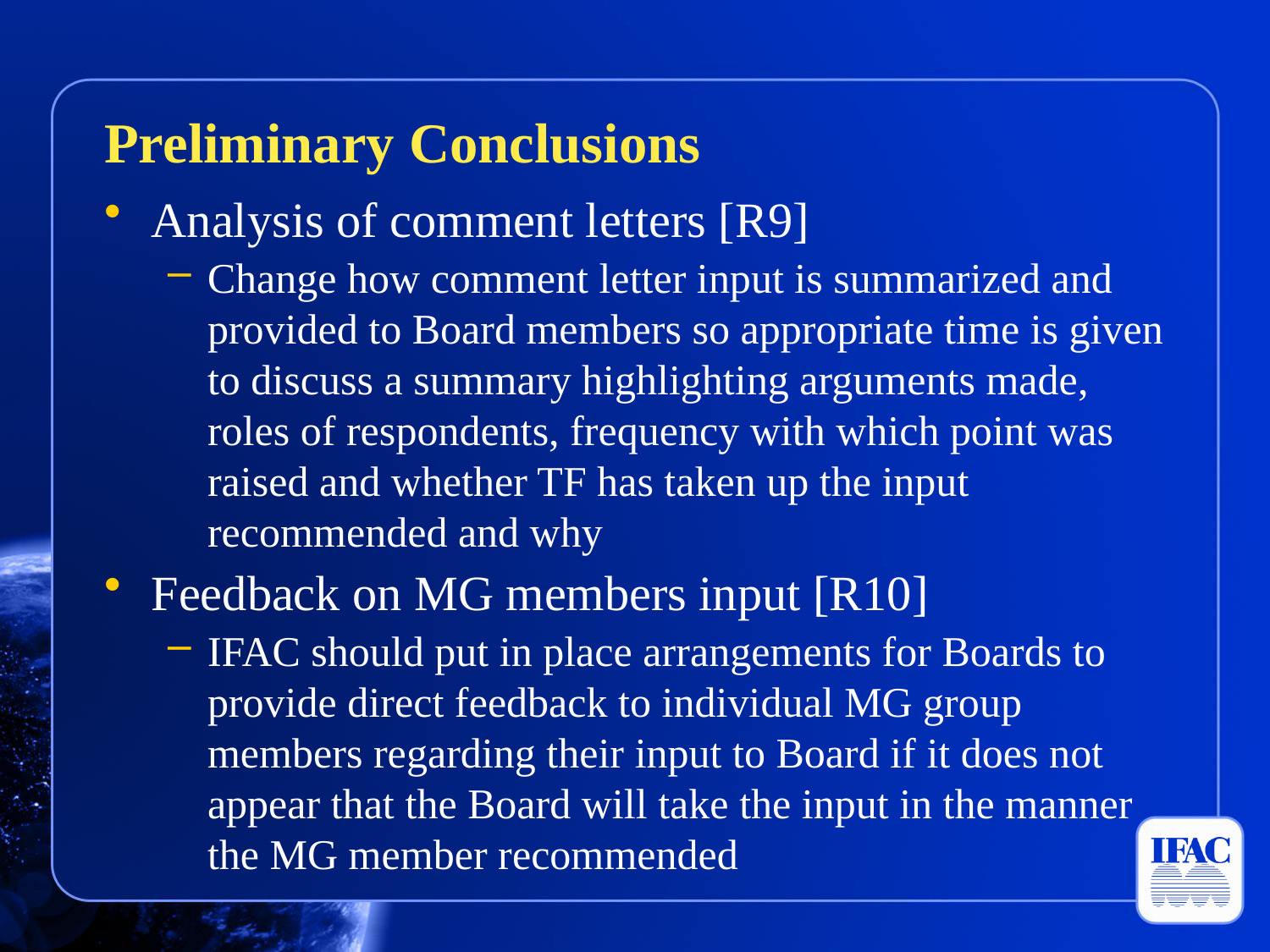

Preliminary Conclusions
Analysis of comment letters [R9]
Change how comment letter input is summarized and provided to Board members so appropriate time is given to discuss a summary highlighting arguments made, roles of respondents, frequency with which point was raised and whether TF has taken up the input recommended and why
Feedback on MG members input [R10]
IFAC should put in place arrangements for Boards to provide direct feedback to individual MG group members regarding their input to Board if it does not appear that the Board will take the input in the manner the MG member recommended